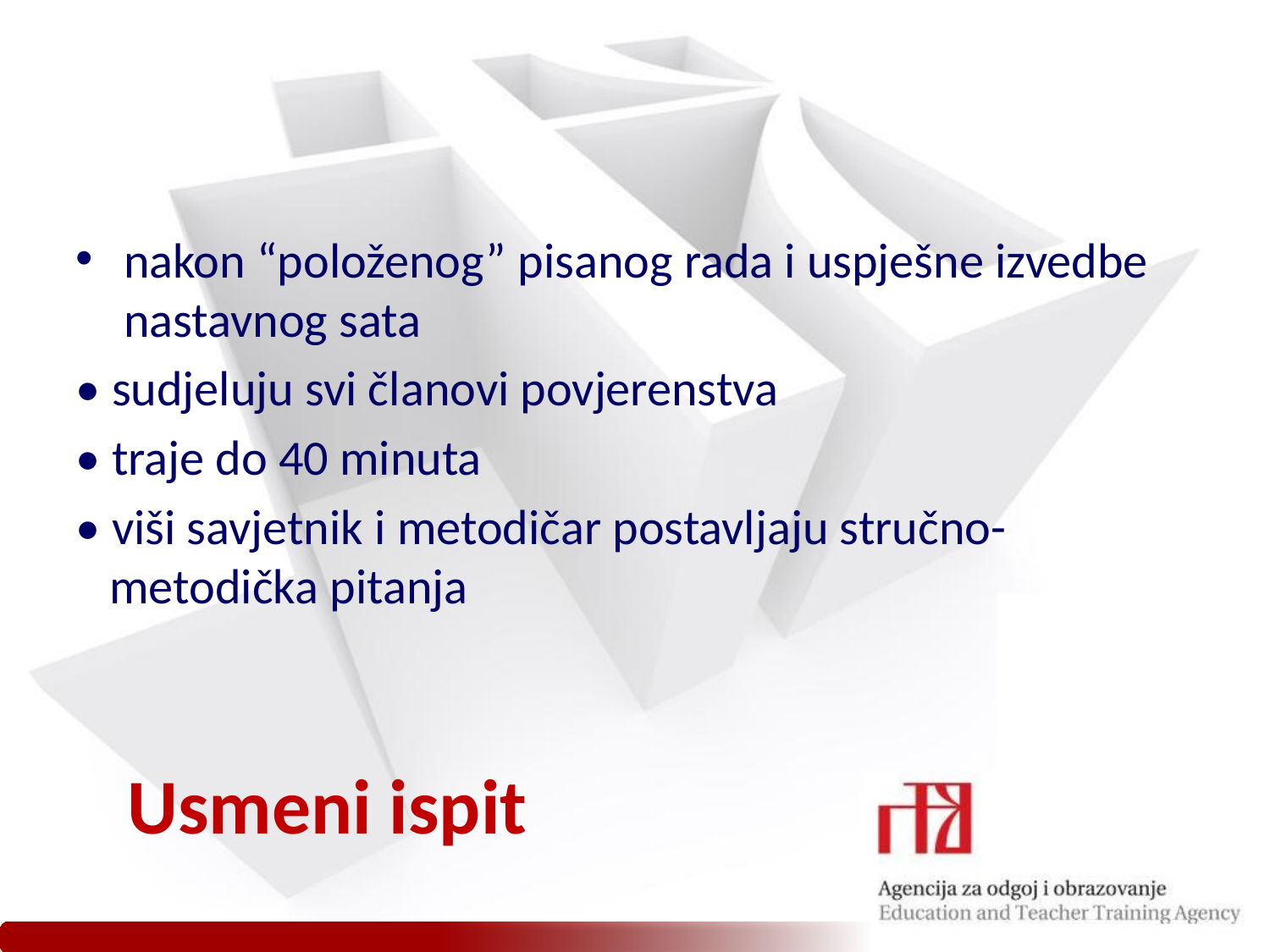

nakon “položenog” pisanog rada i uspješne izvedbe nastavnog sata
• sudjeluju svi članovi povjerenstva
• traje do 40 minuta
• viši savjetnik i metodičar postavljaju stručno-
   metodička pitanja

# Usmeni ispit